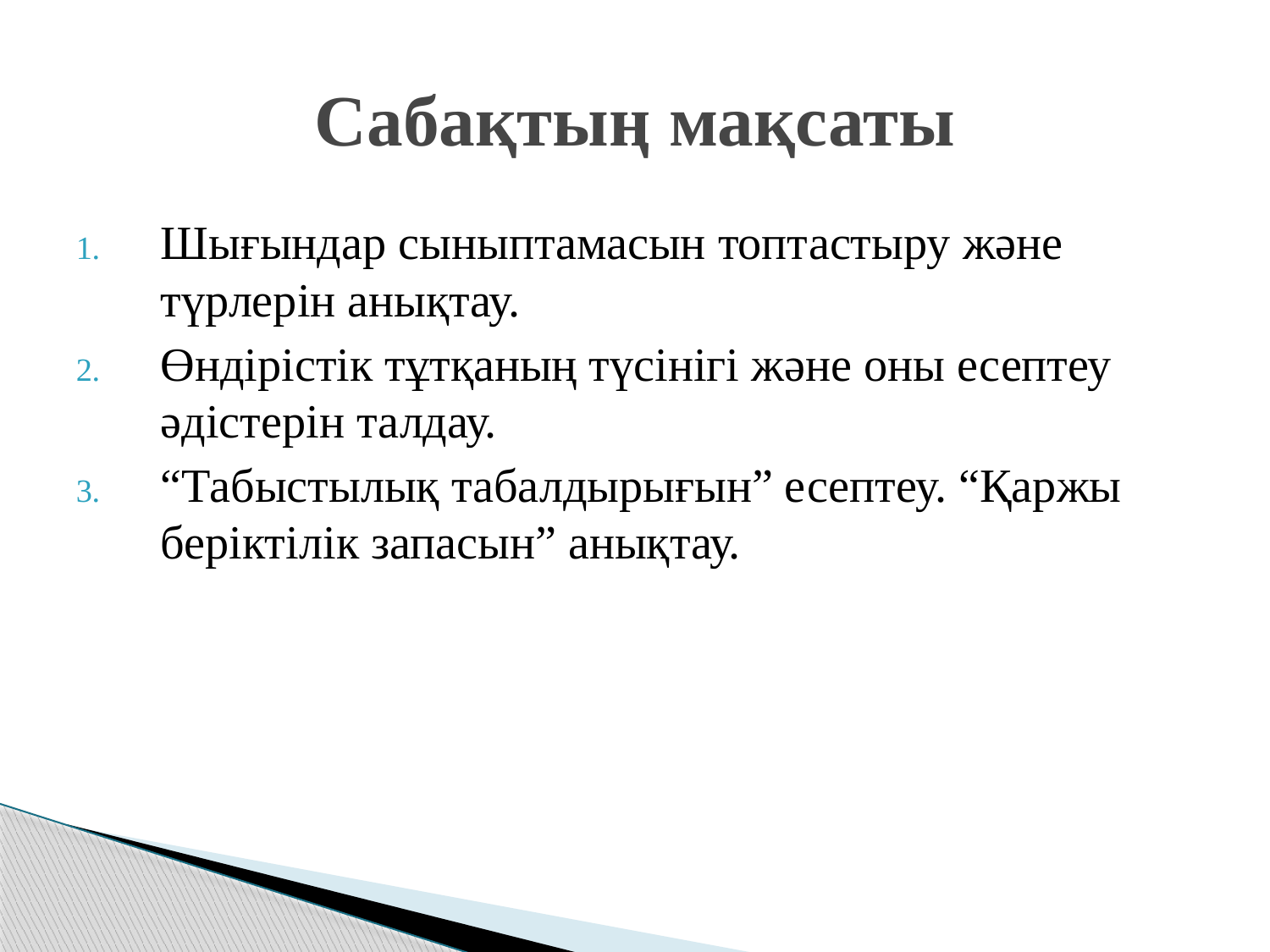

# Сабақтың мақсаты
Шығындар сыныптамасын топтастыру және түрлерін анықтау.
Өндірістік тұтқаның түсінігі және оны есептеу әдістерін талдау.
“Табыстылық табалдырығын” есептеу. “Қаржы беріктілік запасын” анықтау.